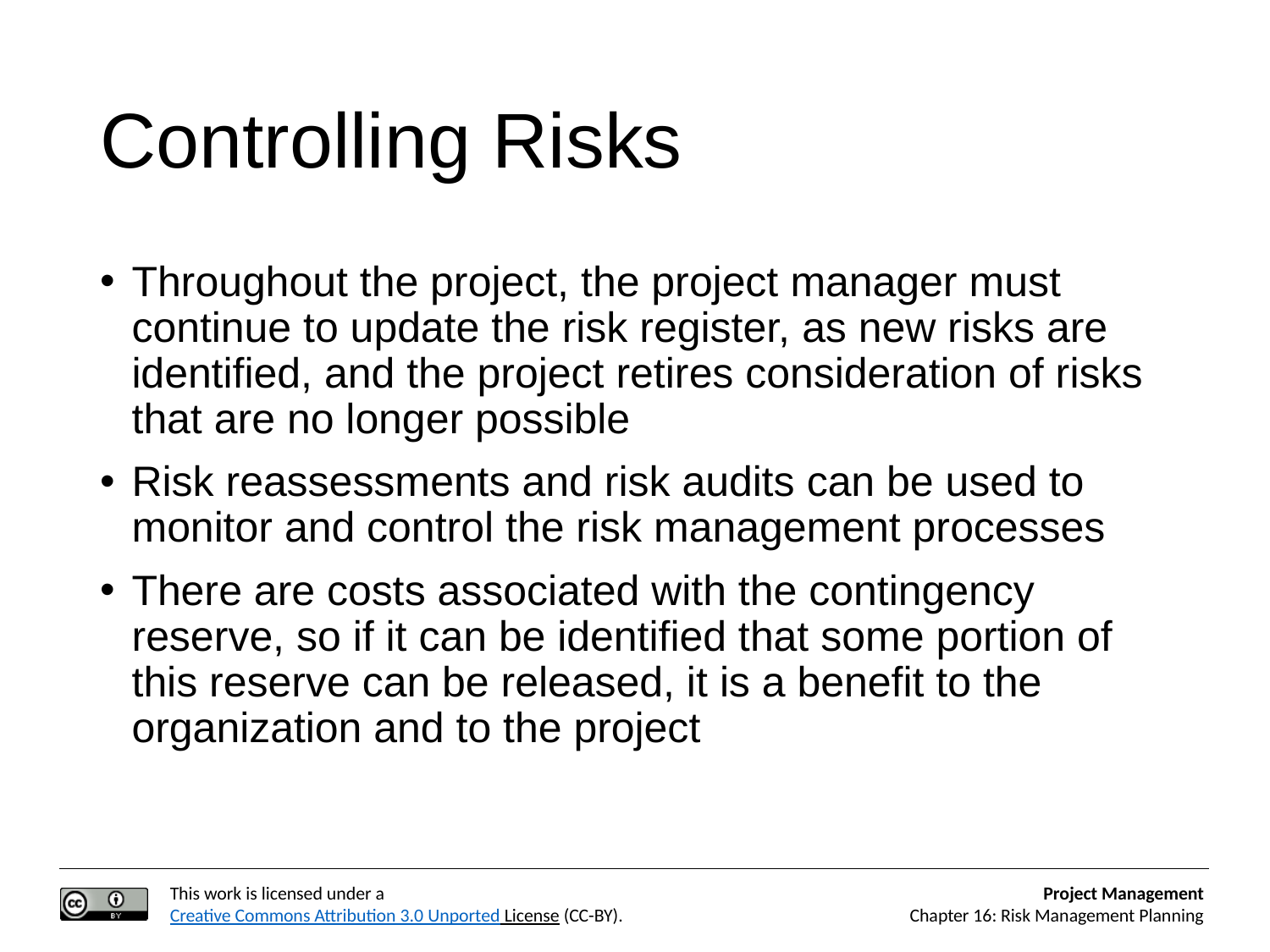

# Controlling Risks
Throughout the project, the project manager must continue to update the risk register, as new risks are identified, and the project retires consideration of risks that are no longer possible
Risk reassessments and risk audits can be used to monitor and control the risk management processes
There are costs associated with the contingency reserve, so if it can be identified that some portion of this reserve can be released, it is a benefit to the organization and to the project